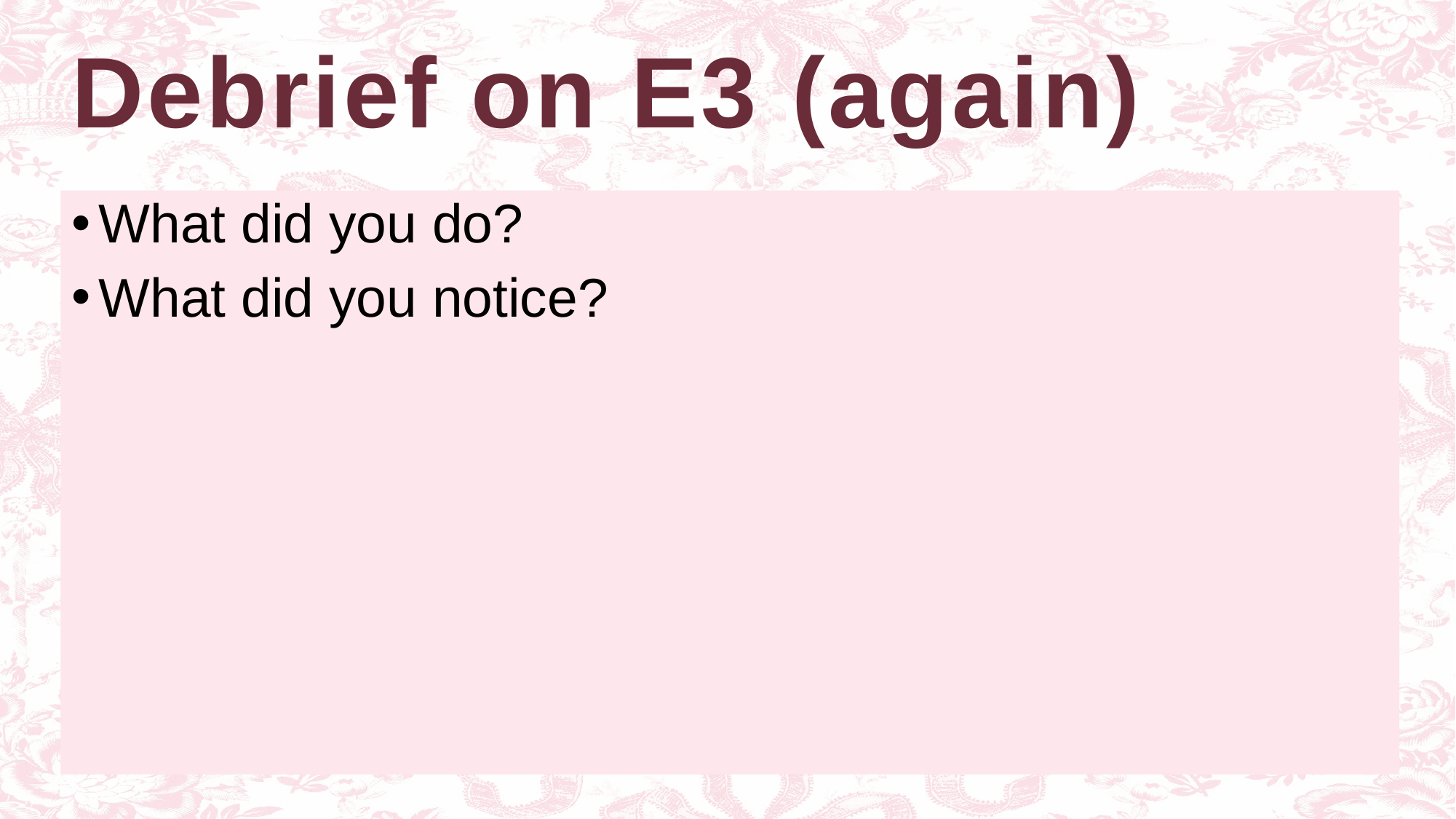

# Debrief on E3 (again)
What did you do?
What did you notice?